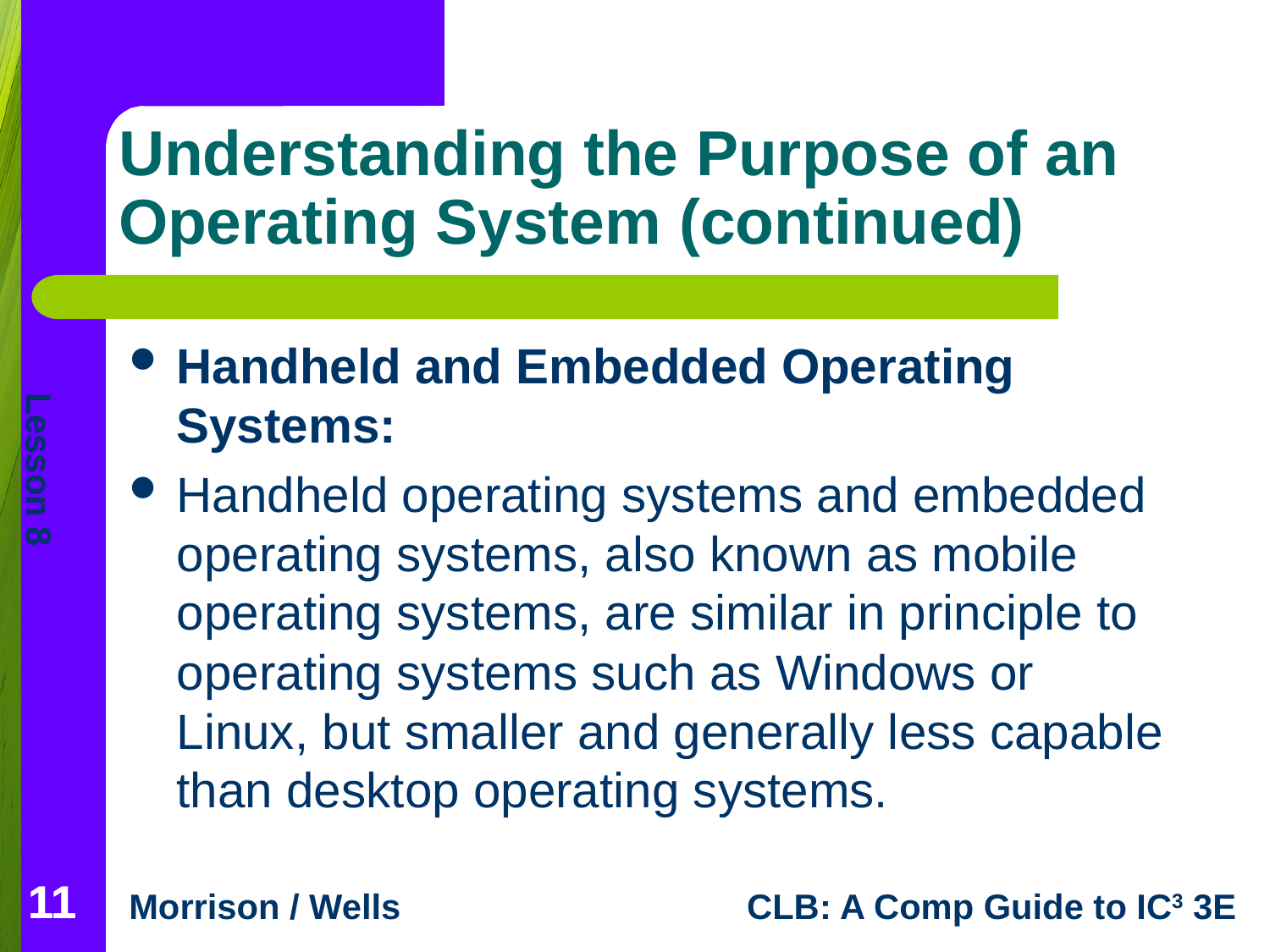

# Understanding the Purpose of an Operating System (continued)
Handheld and Embedded Operating Systems:
Handheld operating systems and embedded operating systems, also known as mobile operating systems, are similar in principle to operating systems such as Windows or Linux, but smaller and generally less capable than desktop operating systems.
11
11
11